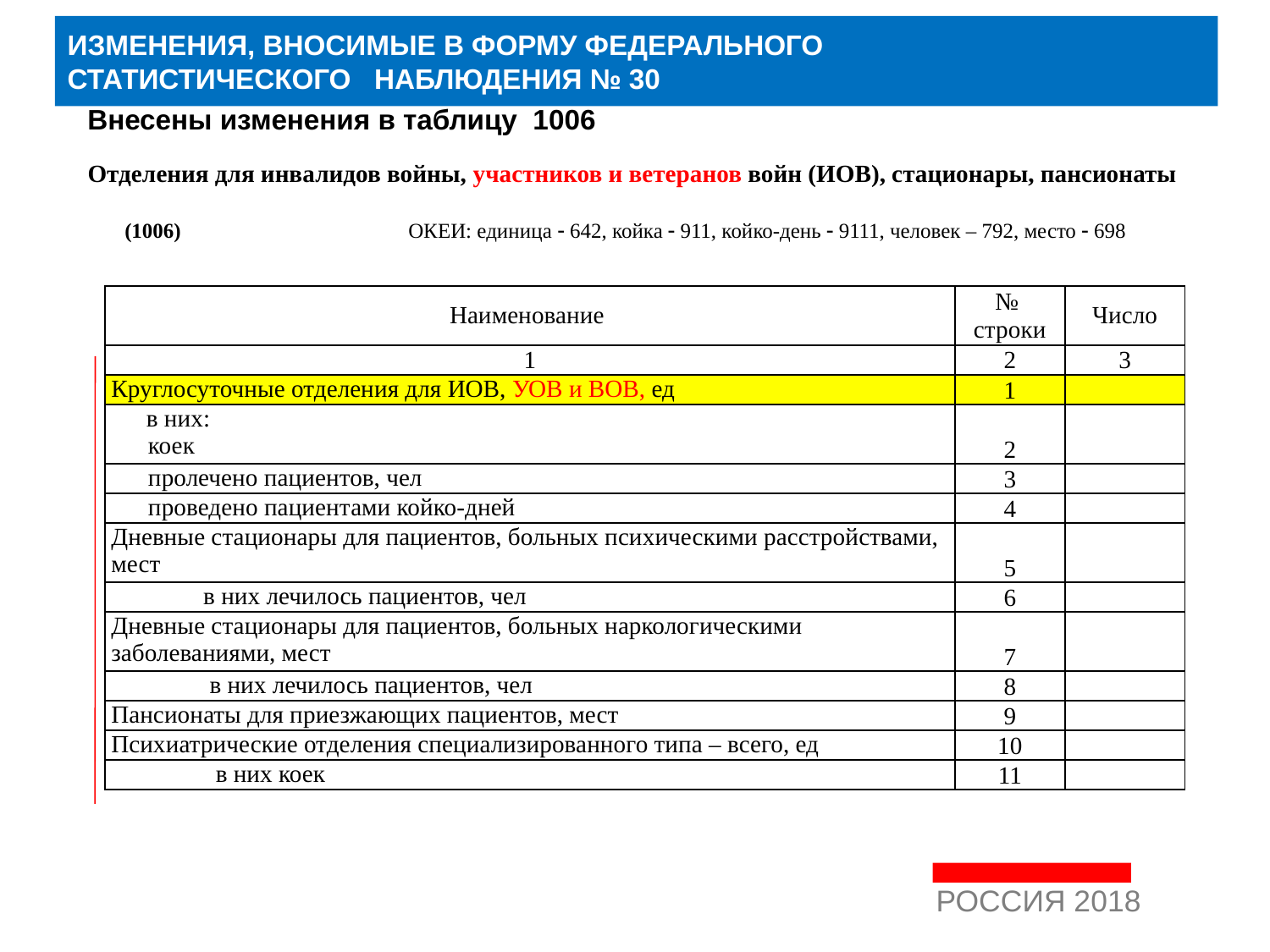

ИЗМЕНЕНИЯ, ВНОСИМЫЕ В ФОРМУ ФЕДЕРАЛЬНОГО
СТАТИСТИЧЕСКОГО   НАБЛЮДЕНИЯ № 30

Внесены изменения в таблицу  1006

Отделения для инвалидов войны, участников и ветеранов войн (ИОВ), стационары, пансионаты

       (1006)                                           ОКЕИ: единица − 642, койка − 911, койко-день − 9111, человек – 792, место − 698
| Наименование | № строки | Число |
| --- | --- | --- |
| 1 | 2 | 3 |
| Круглосуточные отделения для ИОВ, УОВ и ВОВ, ед | 1 |  |
| в них: коек | 2 |  |
| пролечено пациентов, чел | 3 |  |
| проведено пациентами койко-дней | 4 |  |
| Дневные стационары для пациентов, больных психическими расстройствами, мест | 5 |  |
| в них лечилось пациентов, чел | 6 |  |
| Дневные стационары для пациентов, больных наркологическими заболеваниями, мест | 7 |  |
| в них лечилось пациентов, чел | 8 |  |
| Пансионаты для приезжающих пациентов, мест | 9 |  |
| Психиатрические отделения специализированного типа – всего, ед | 10 |  |
| в них коек | 11 |  |

РОССИЯ 2018